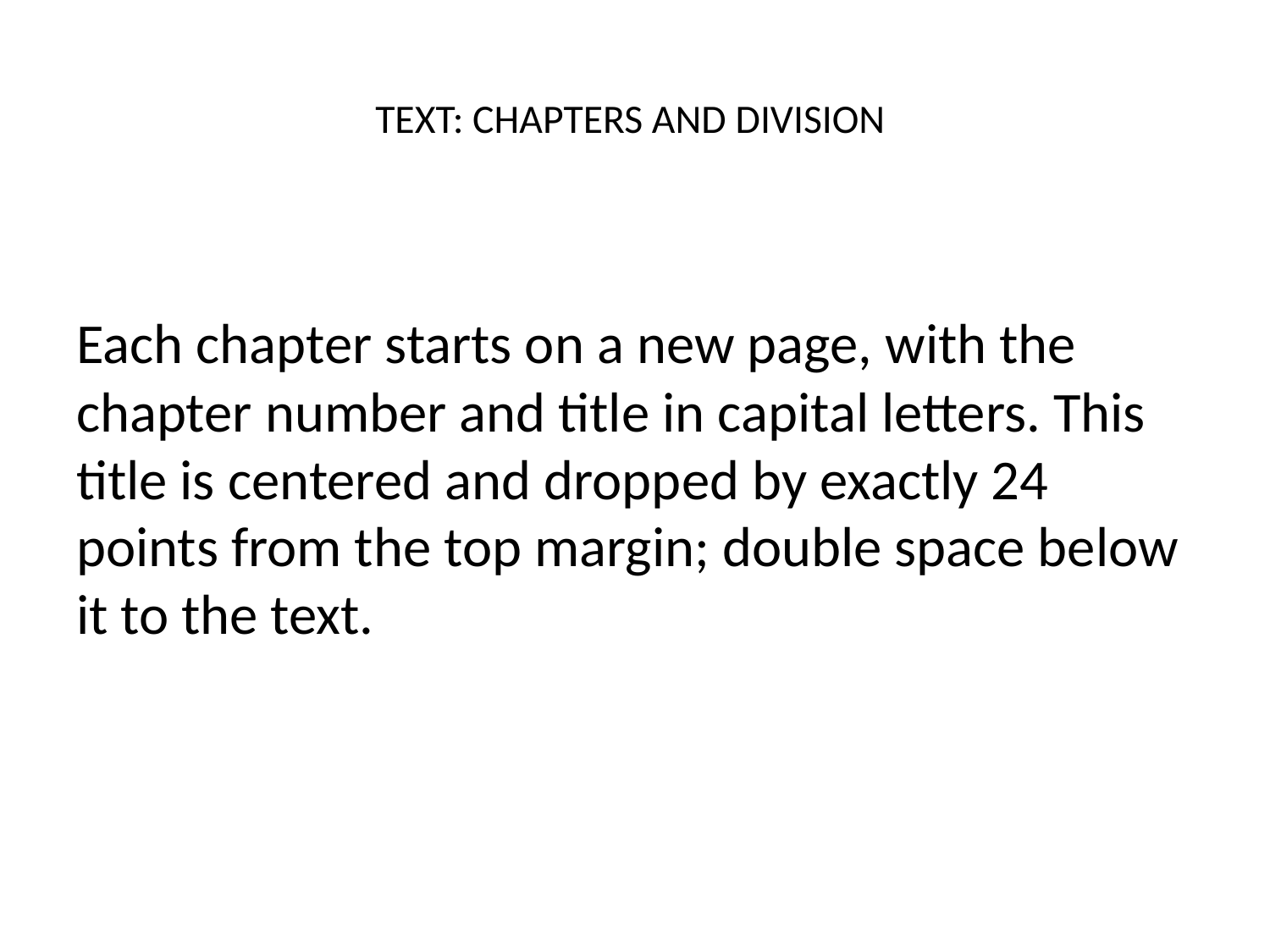

# TEXT: CHAPTERS AND DIVISION

Each chapter starts on a new page, with the chapter number and title in capital letters. This title is centered and dropped by exactly 24 points from the top margin; double space below it to the text.